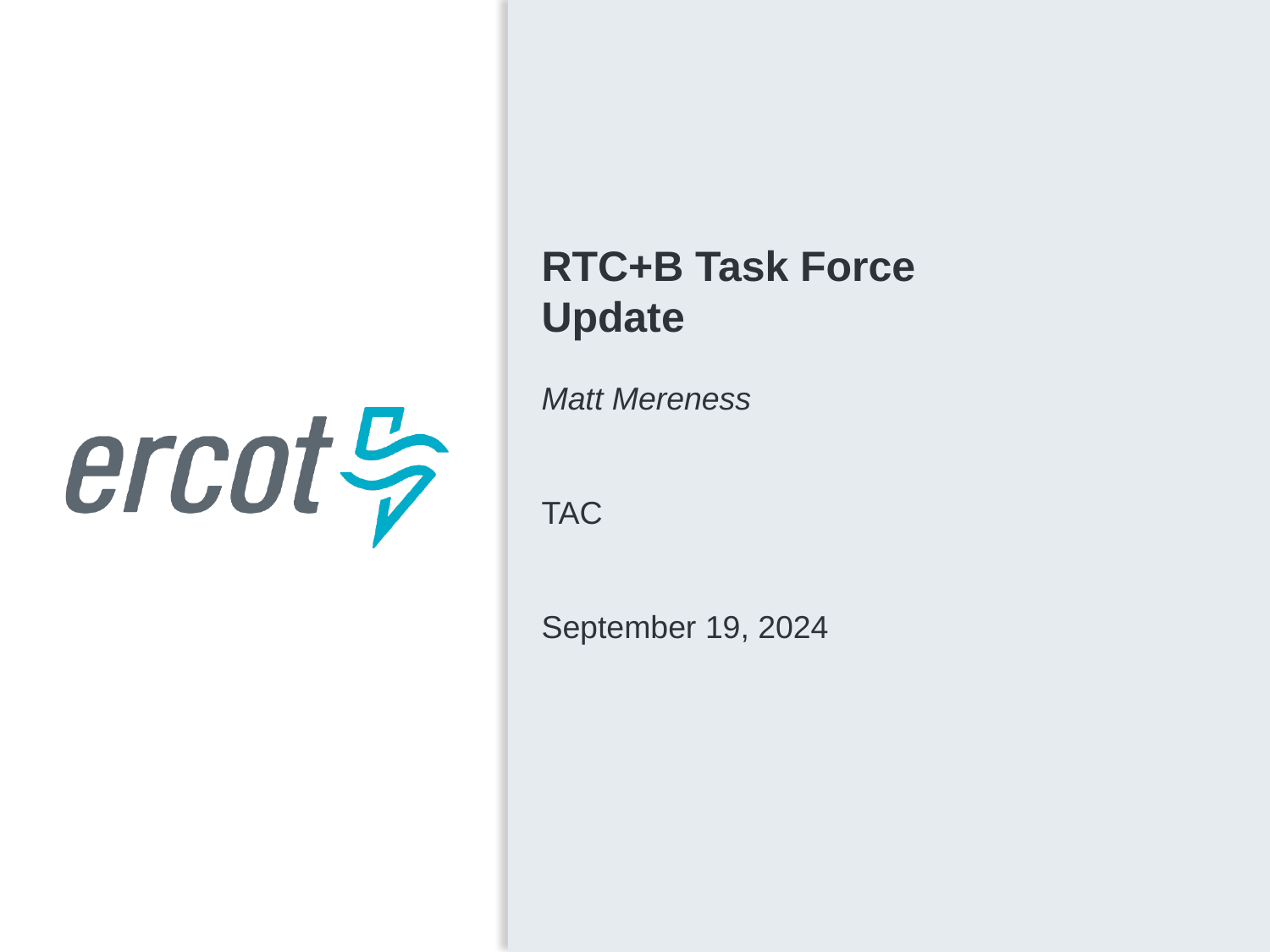

RTC+B Task Force
Update

Matt Mereness

TAC

September 19, 2024